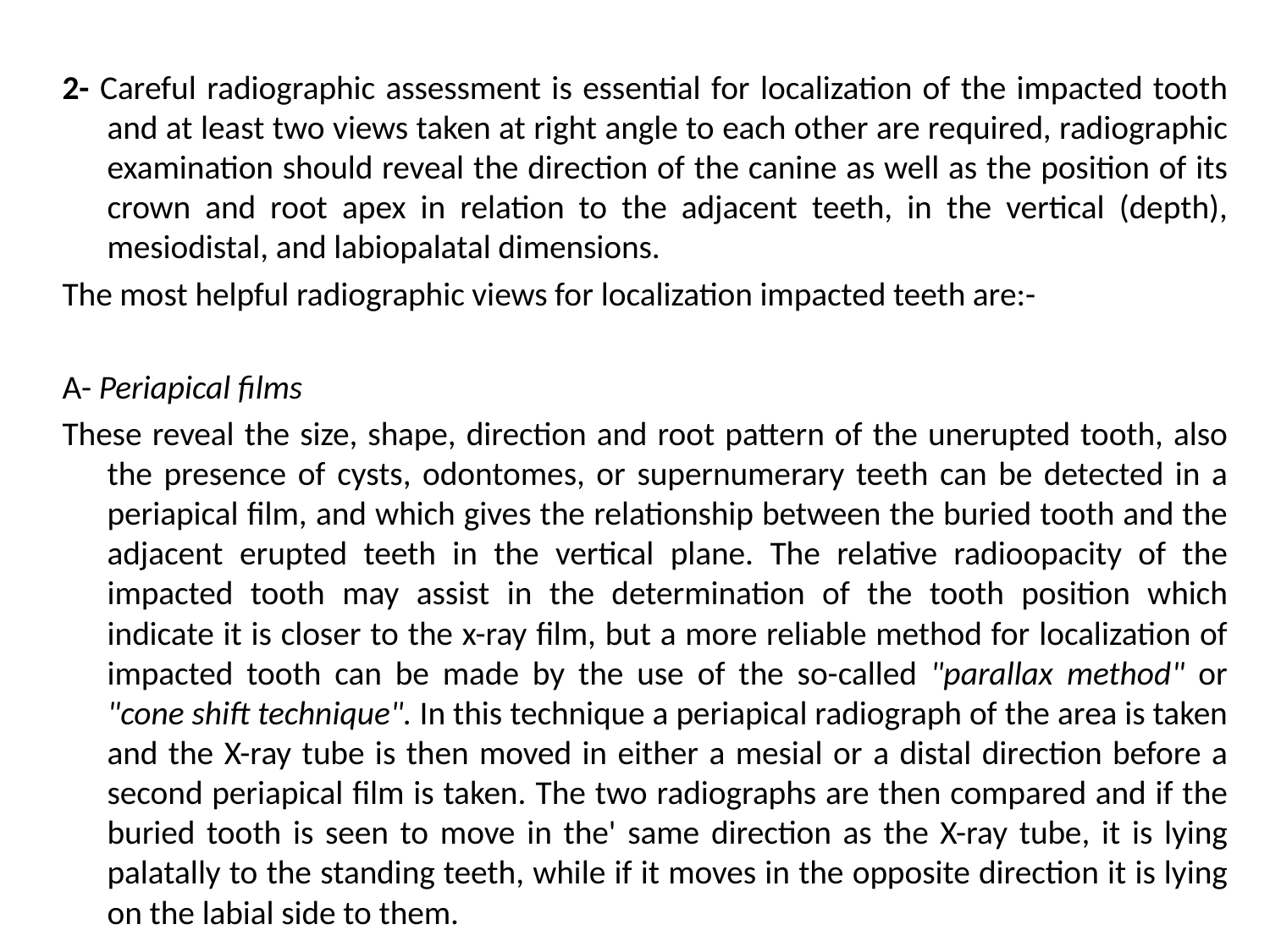

2- Careful radiographic assessment is essential for localization of the impacted tooth and at least two views taken at right angle to each other are required, radiographic examination should reveal the direction of the canine as well as the position of its crown and root apex in relation to the adjacent teeth, in the vertical (depth), mesiodistal, and labiopalatal dimensions.
The most helpful radiographic views for localization impacted teeth are:-

A- Periapical films
These reveal the size, shape, direction and root pattern of the unerupted tooth, also the presence of cysts, odontomes, or supernumerary teeth can be detected in a periapical film, and which gives the relationship between the buried tooth and the adjacent erupted teeth in the vertical plane. The relative radioopacity of the impacted tooth may assist in the determination of the tooth position which indicate it is closer to the x-ray film, but a more reliable method for localization of impacted tooth can be made by the use of the so-called "parallax method" or "cone shift technique". In this technique a periapical radiograph of the area is taken and the X-ray tube is then moved in either a mesial or a distal direction before a second periapical film is taken. The two radiographs are then compared and if the buried tooth is seen to move in the' same direction as the X-ray tube, it is lying palatally to the standing teeth, while if it moves in the opposite direction it is lying on the labial side to them.